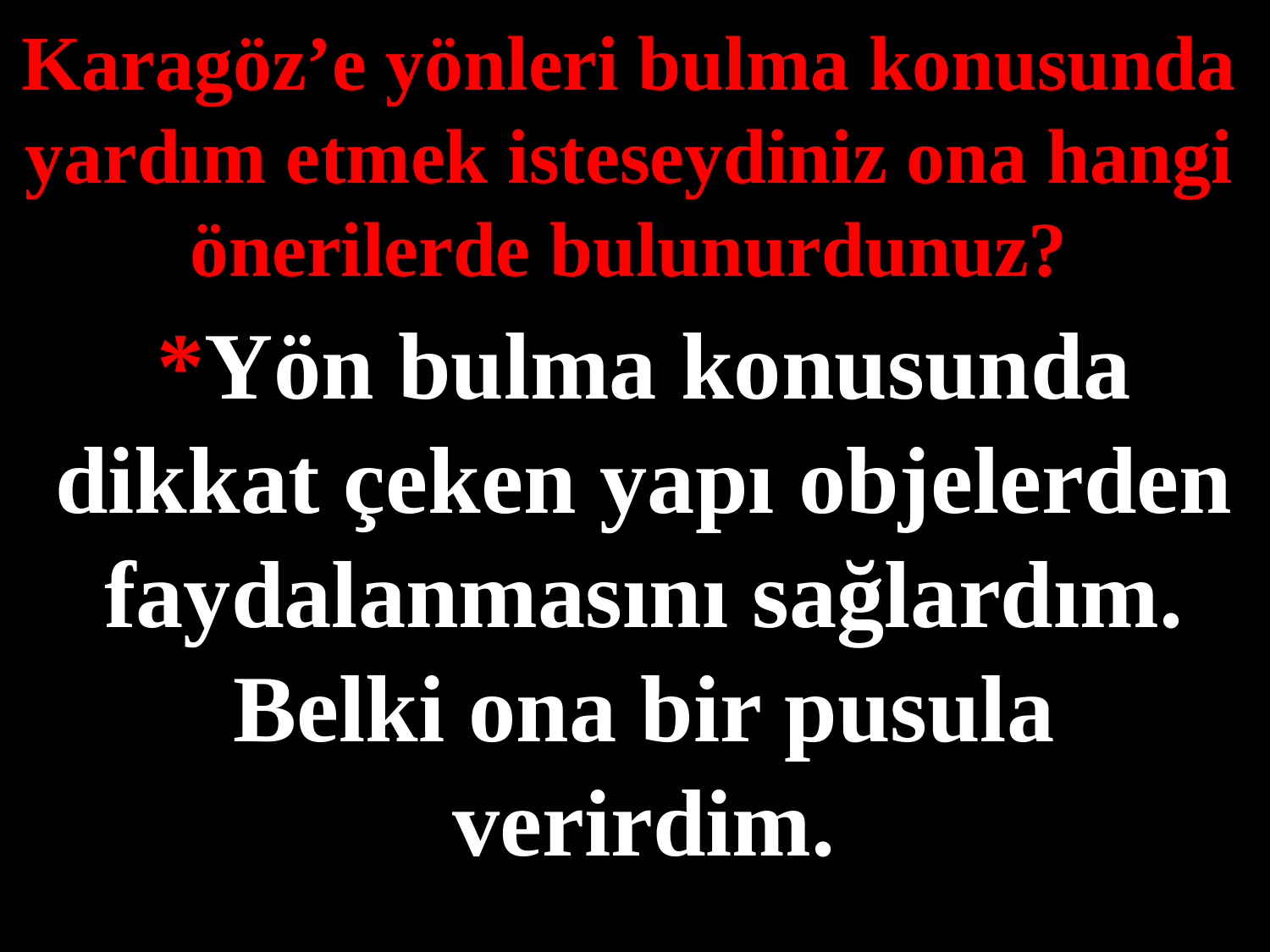

Karagöz’e yönleri bulma konusunda yardım etmek isteseydiniz ona hangi önerilerde bulunurdunuz?
#
*Yön bulma konusunda dikkat çeken yapı objelerden faydalanmasını sağlardım. Belki ona bir pusula verirdim.